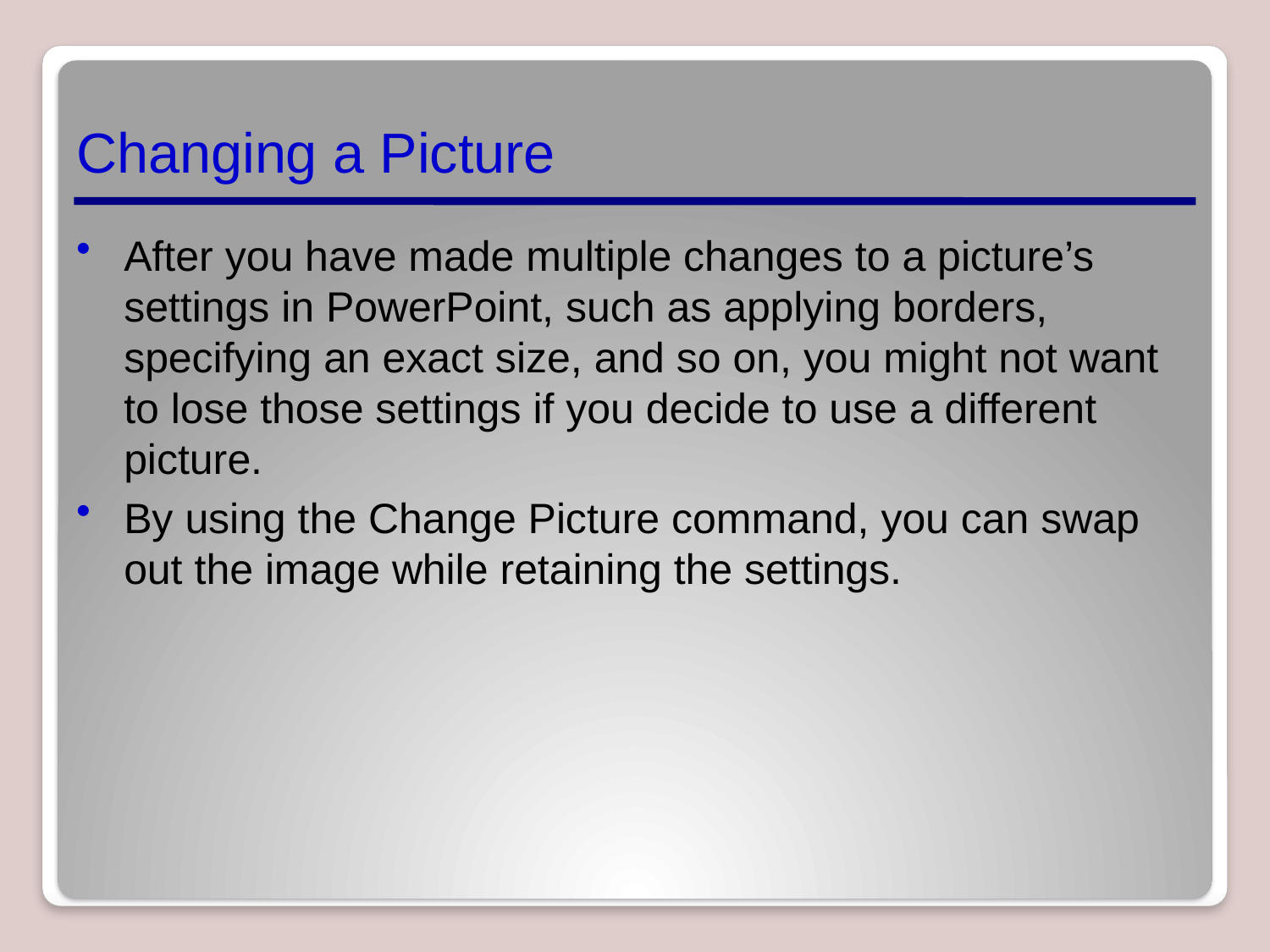

# Changing a Picture
After you have made multiple changes to a picture’s settings in PowerPoint, such as applying borders, specifying an exact size, and so on, you might not want to lose those settings if you decide to use a different picture.
By using the Change Picture command, you can swap out the image while retaining the settings.